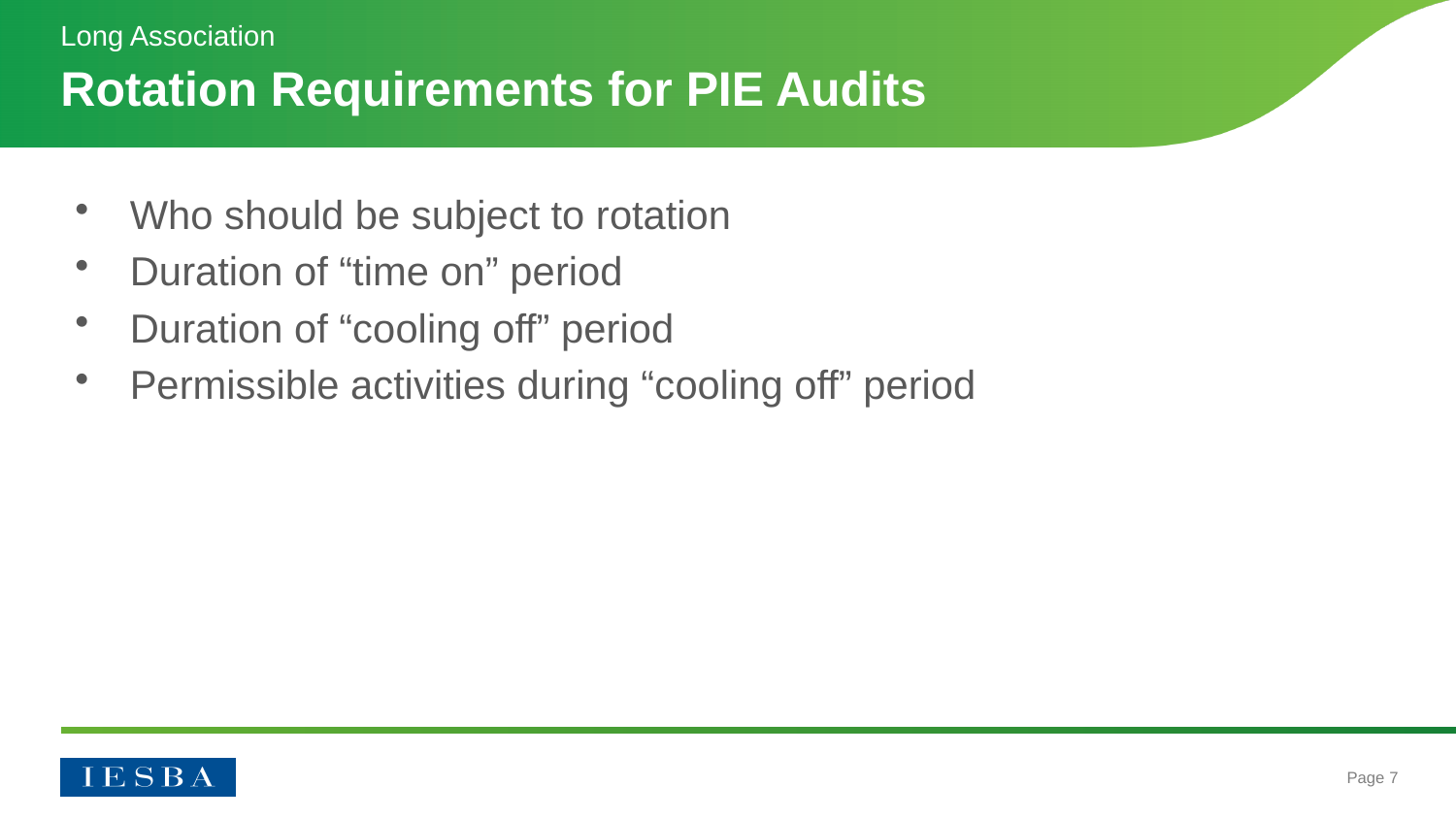

Long Association

# Rotation Requirements for PIE Audits
Who should be subject to rotation
Duration of “time on” period
Duration of “cooling off” period
Permissible activities during “cooling off” period